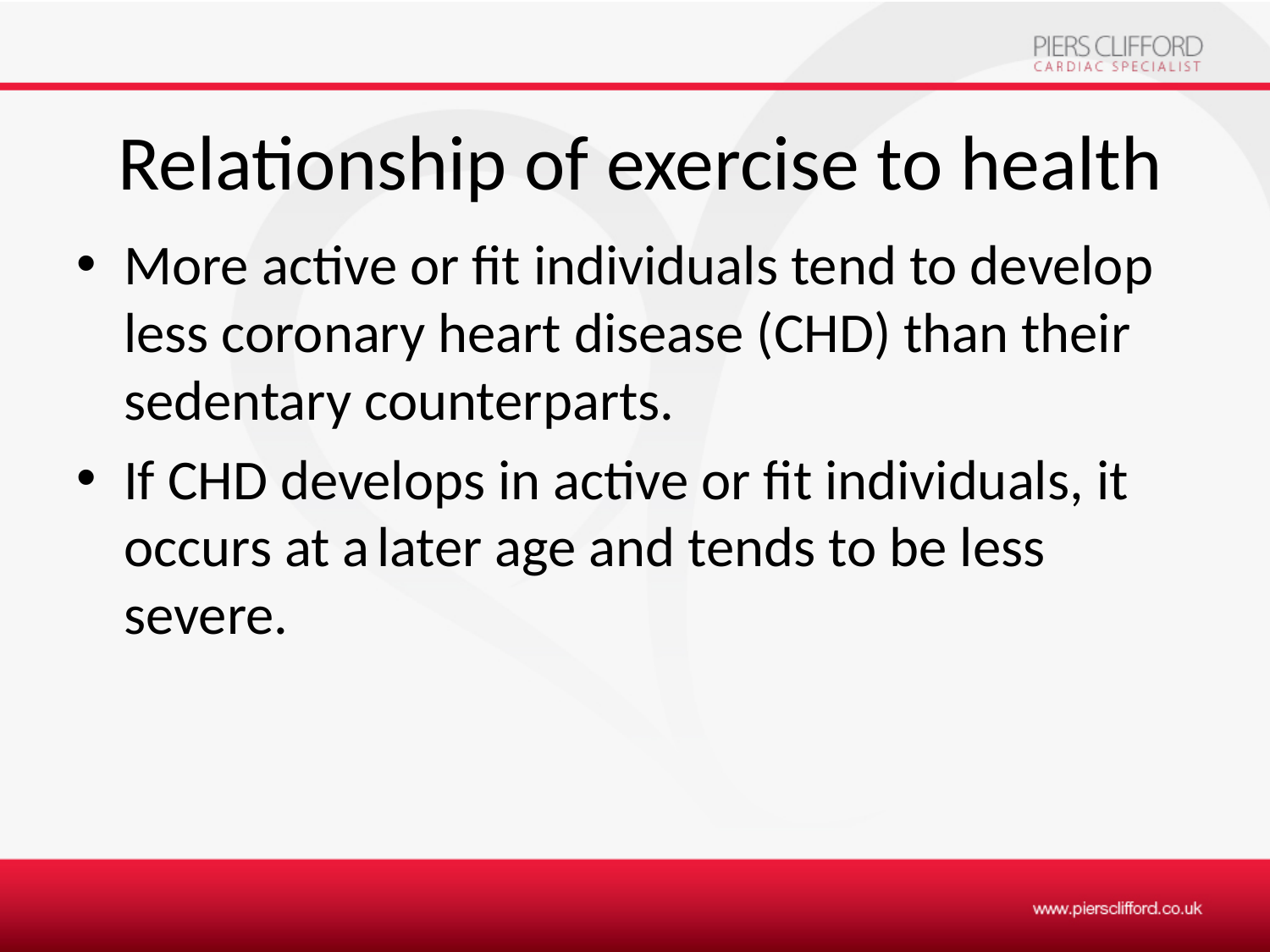

# Relationship of exercise to health
More active or fit individuals tend to develop less coronary heart disease (CHD) than their sedentary counterparts.
If CHD develops in active or fit individuals, it occurs at a later age and tends to be less severe.